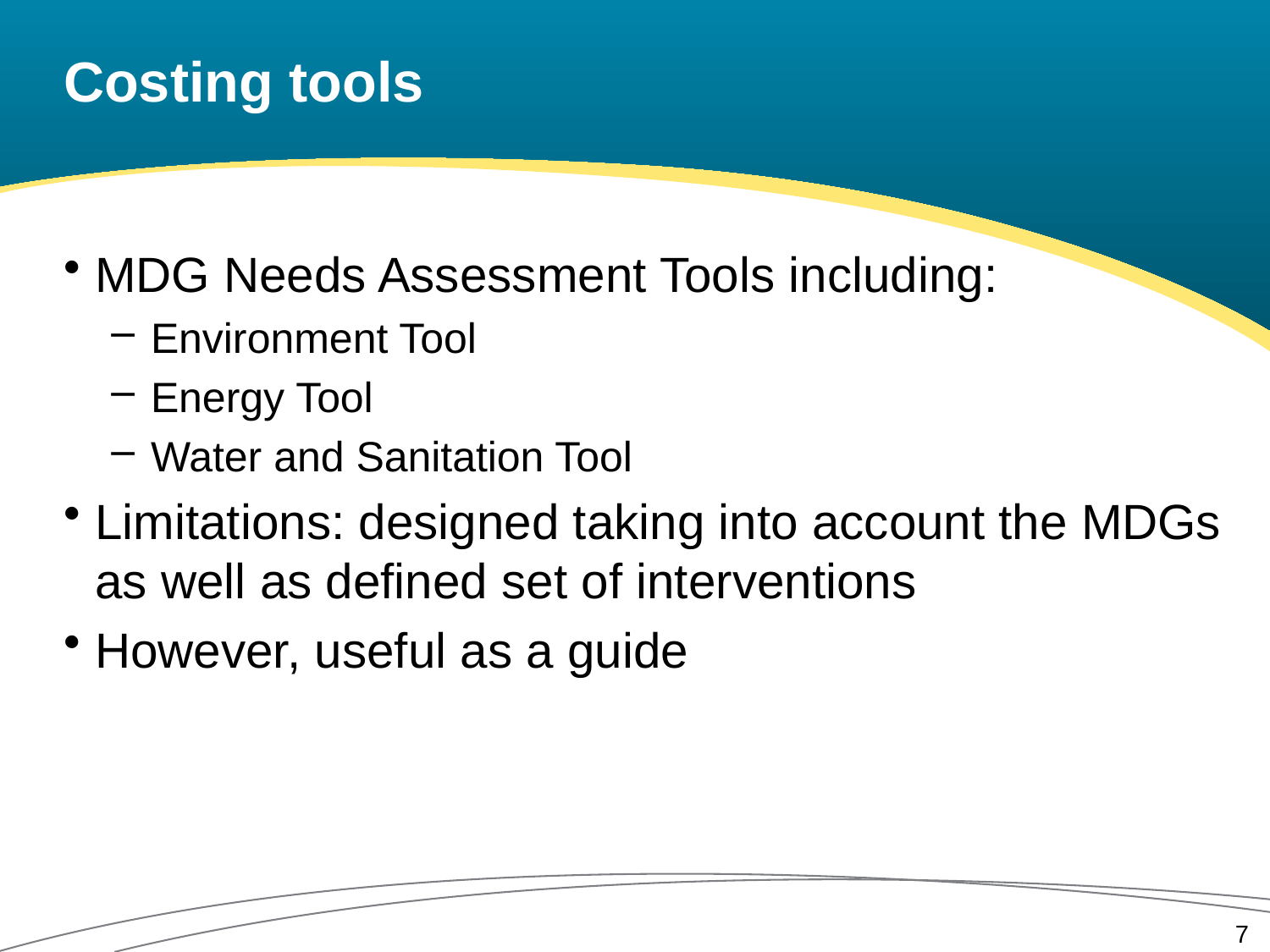

# Costing tools
MDG Needs Assessment Tools including:
Environment Tool
Energy Tool
Water and Sanitation Tool
Limitations: designed taking into account the MDGs as well as defined set of interventions
However, useful as a guide

7